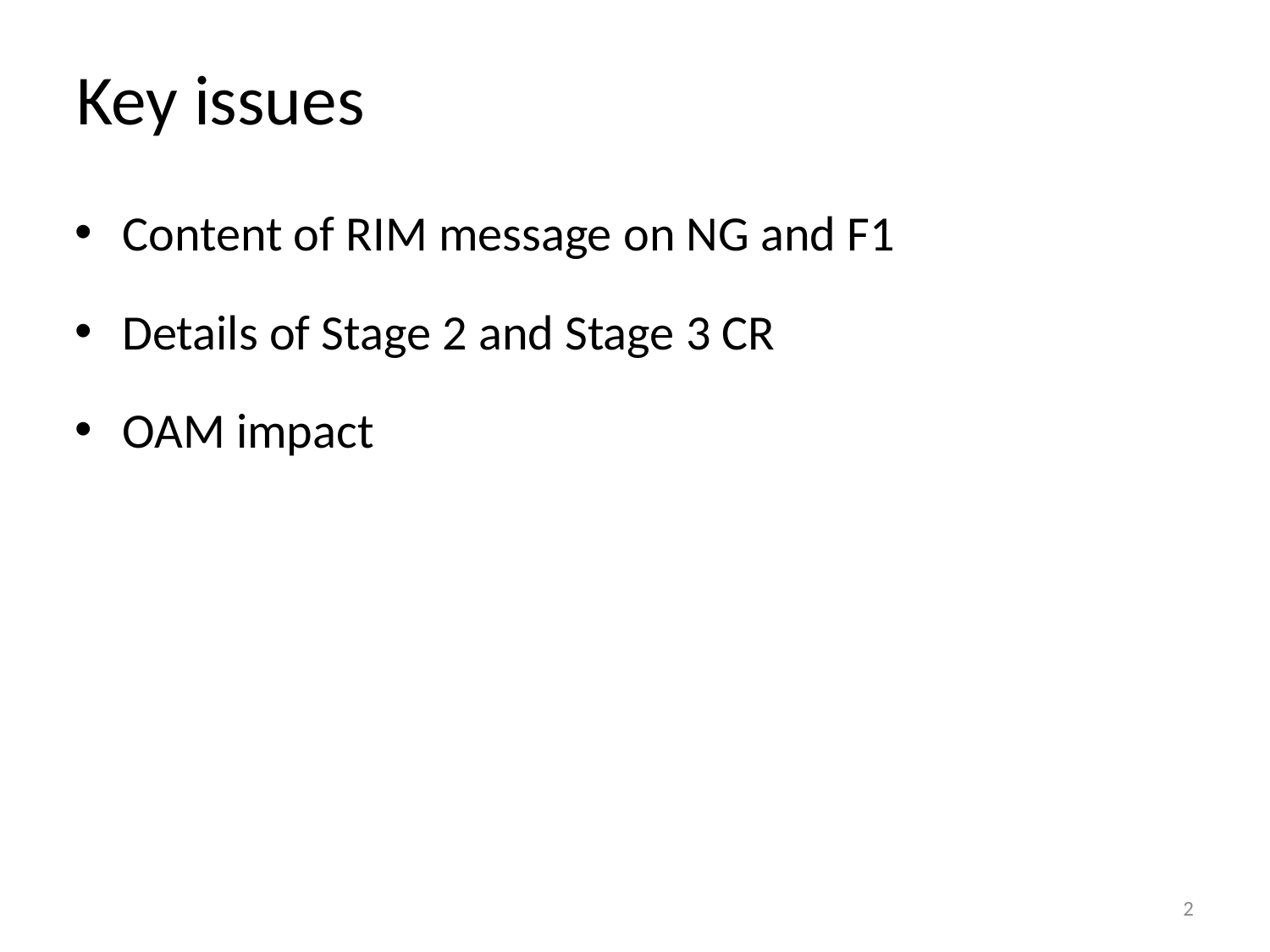

# Key issues
Content of RIM message on NG and F1
Details of Stage 2 and Stage 3 CR
OAM impact

2